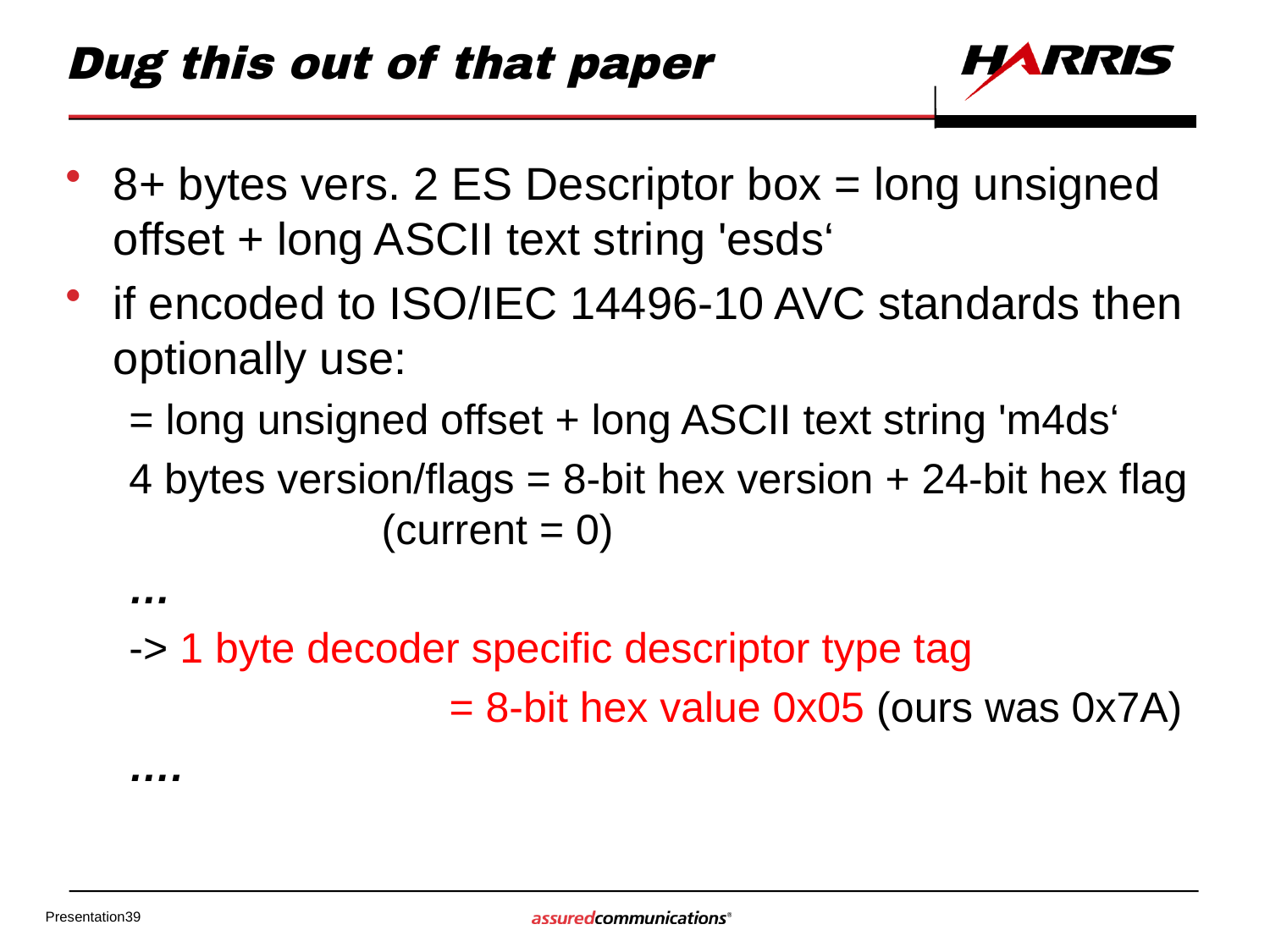

# Dug this out of that paper
8+ bytes vers. 2 ES Descriptor box = long unsigned offset + long ASCII text string 'esds‘
if encoded to ISO/IEC 14496-10 AVC standards then optionally use:
= long unsigned offset + long ASCII text string 'm4ds‘
4 bytes version/flags = 8-bit hex version + 24-bit hex flag                   (current = 0)
…
-> 1 byte decoder specific descriptor type tag
                           = 8-bit hex value 0x05 (ours was 0x7A)
….